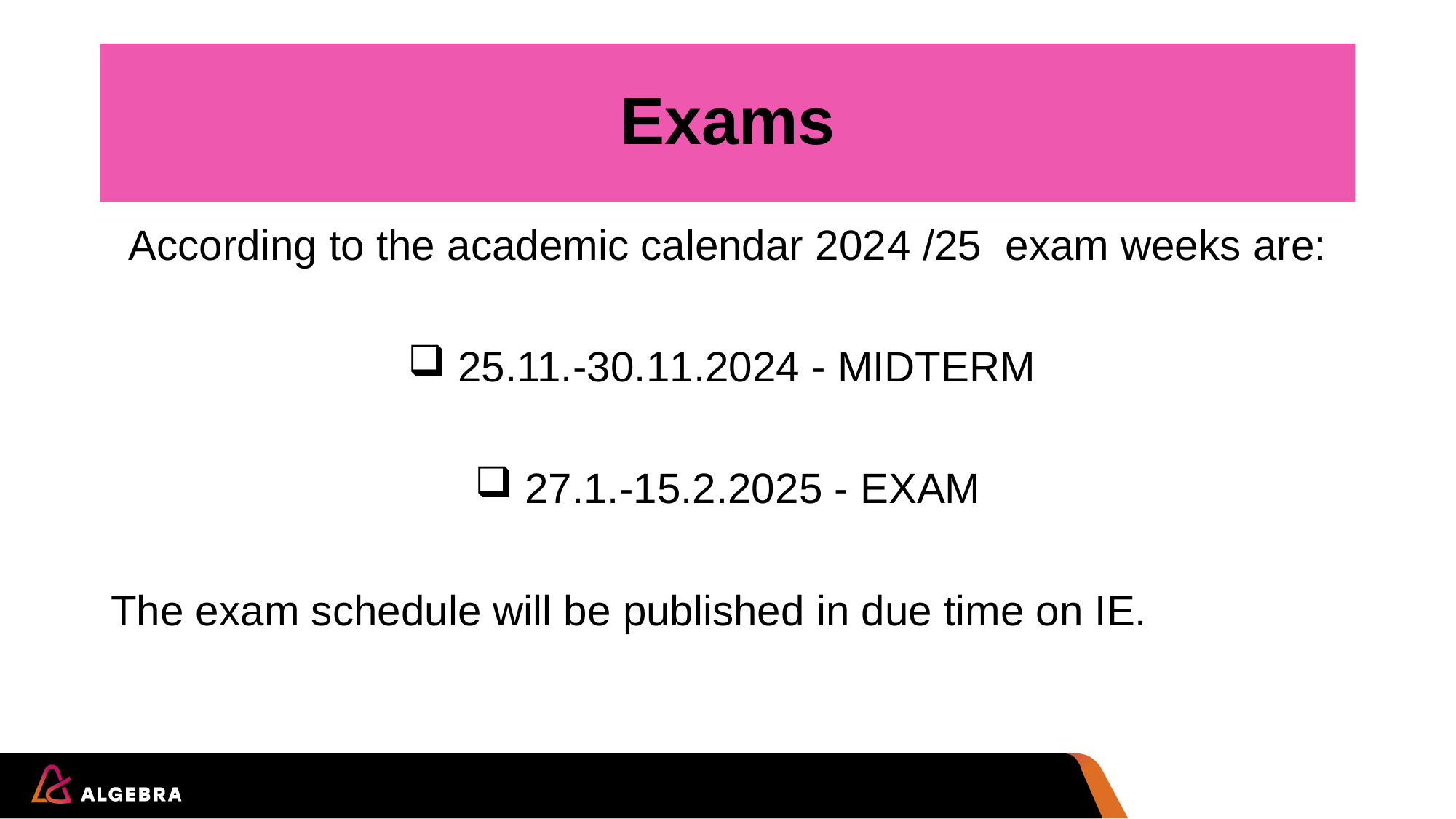

# Exams
According to the academic calendar 2024 /25  exam weeks are:

 25.11.-30.11.2024 - MIDTERM

 27.1.-15.2.2025 - EXAM

The exam schedule will be published in due time on IE.